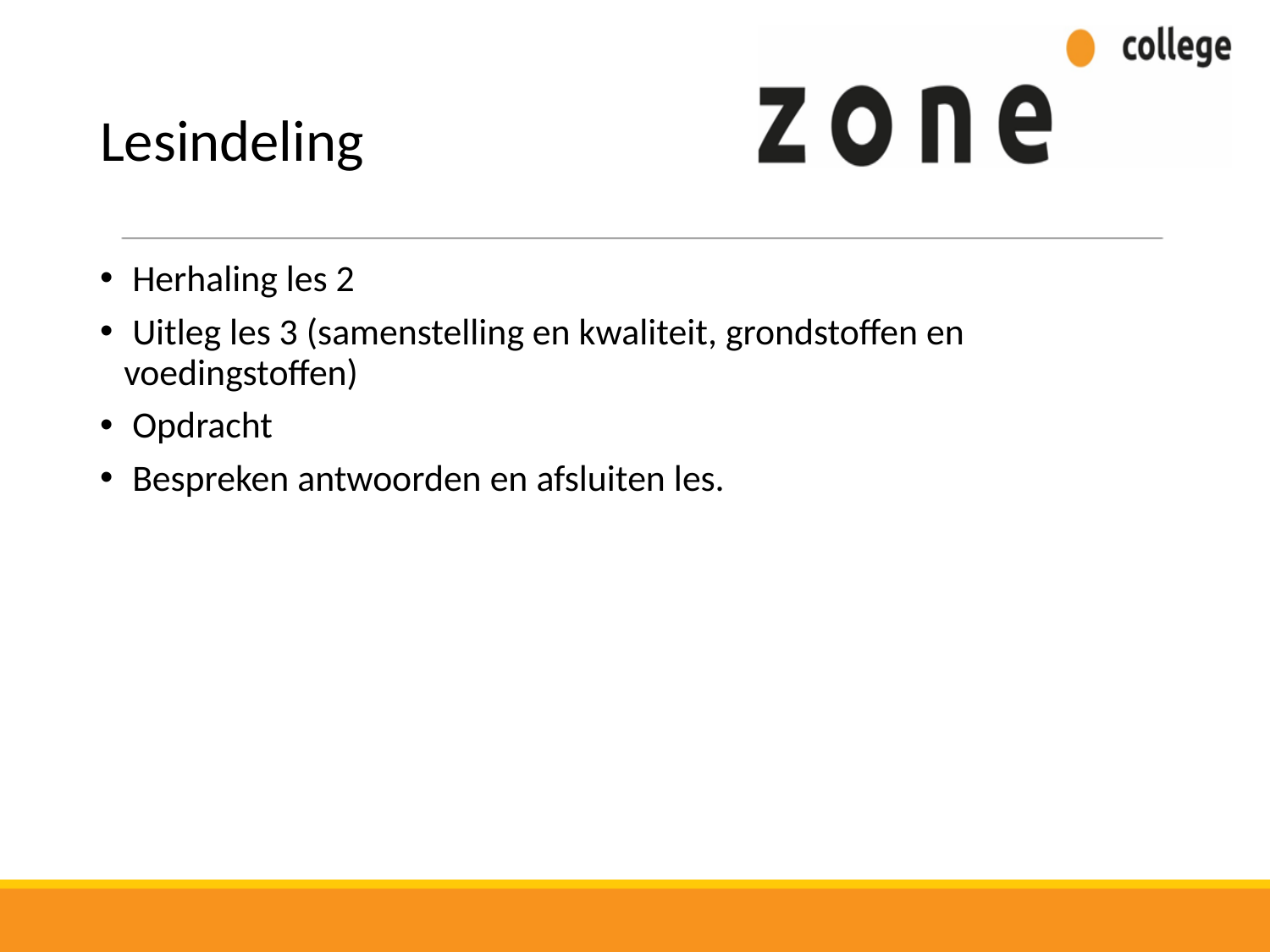

# Lesindeling
 Herhaling les 2
 Uitleg les 3 (samenstelling en kwaliteit, grondstoffen en voedingstoffen)
 Opdracht
 Bespreken antwoorden en afsluiten les.